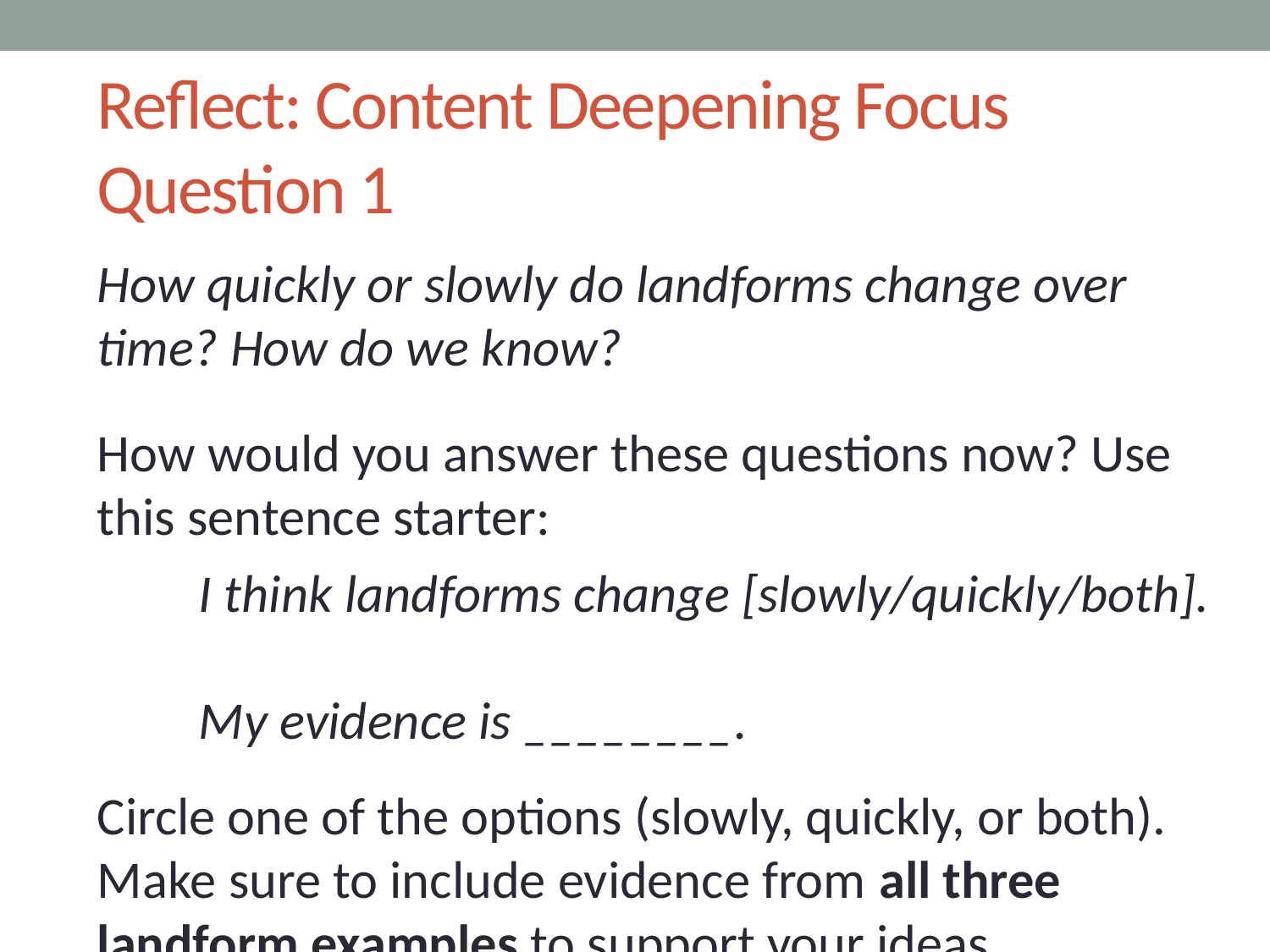

# Reflect: Content Deepening Focus Question 1
How quickly or slowly do landforms change over time? How do we know?
How would you answer these questions now? Use this sentence starter:
I think landforms change [slowly/quickly/both].
My evidence is ________.
Circle one of the options (slowly, quickly, or both). Make sure to include evidence from all three landform examples to support your ideas.